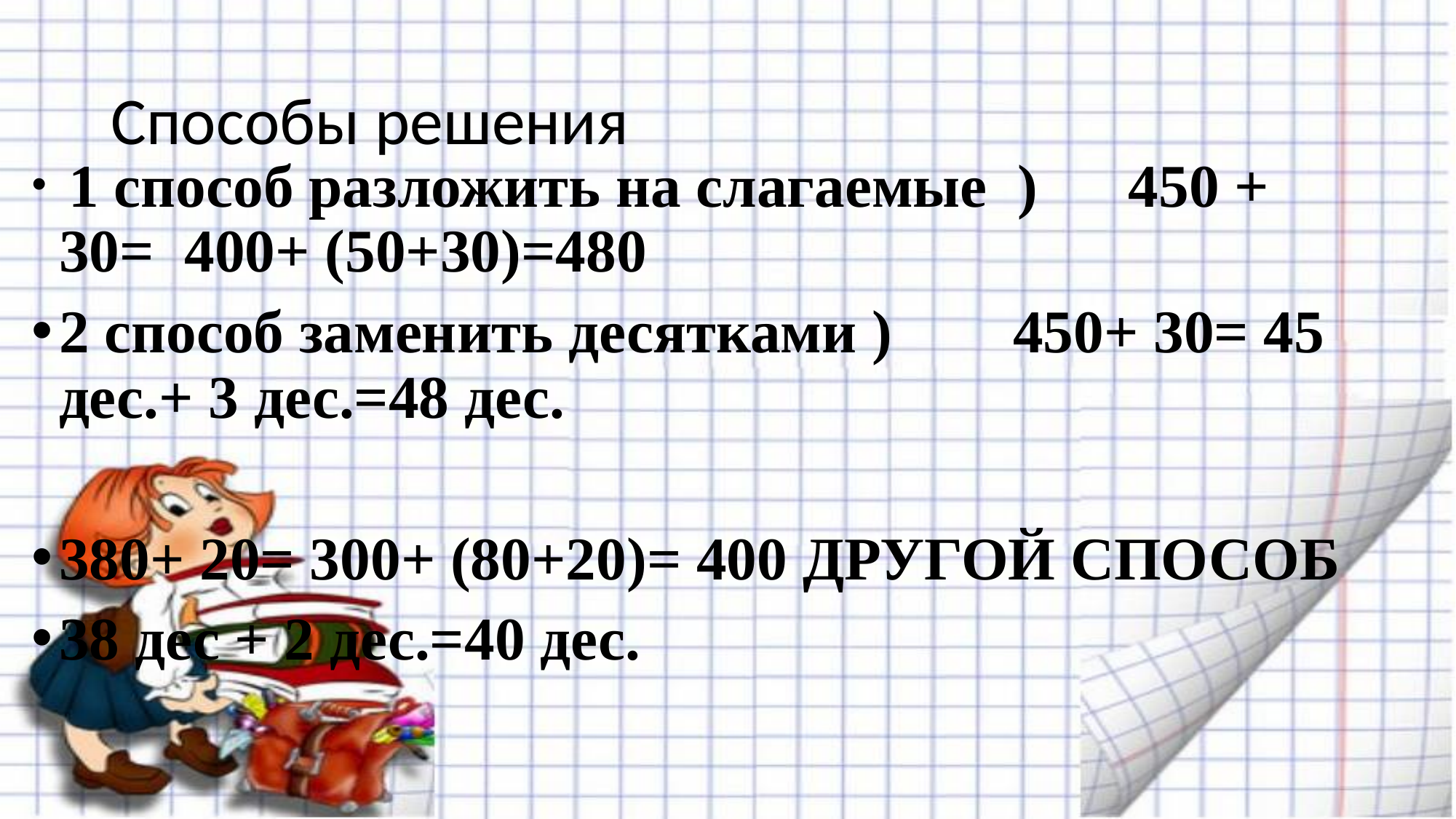

# Способы решения
 1 способ разложить на слагаемые  )      450 + 30=  400+ (50+30)=480
2 способ заменить десятками )        450+ 30= 45 дес.+ 3 дес.=48 дес.

380+ 20= 300+ (80+20)= 400 ДРУГОЙ СПОСОБ
38 дес + 2 дес.=40 дес.